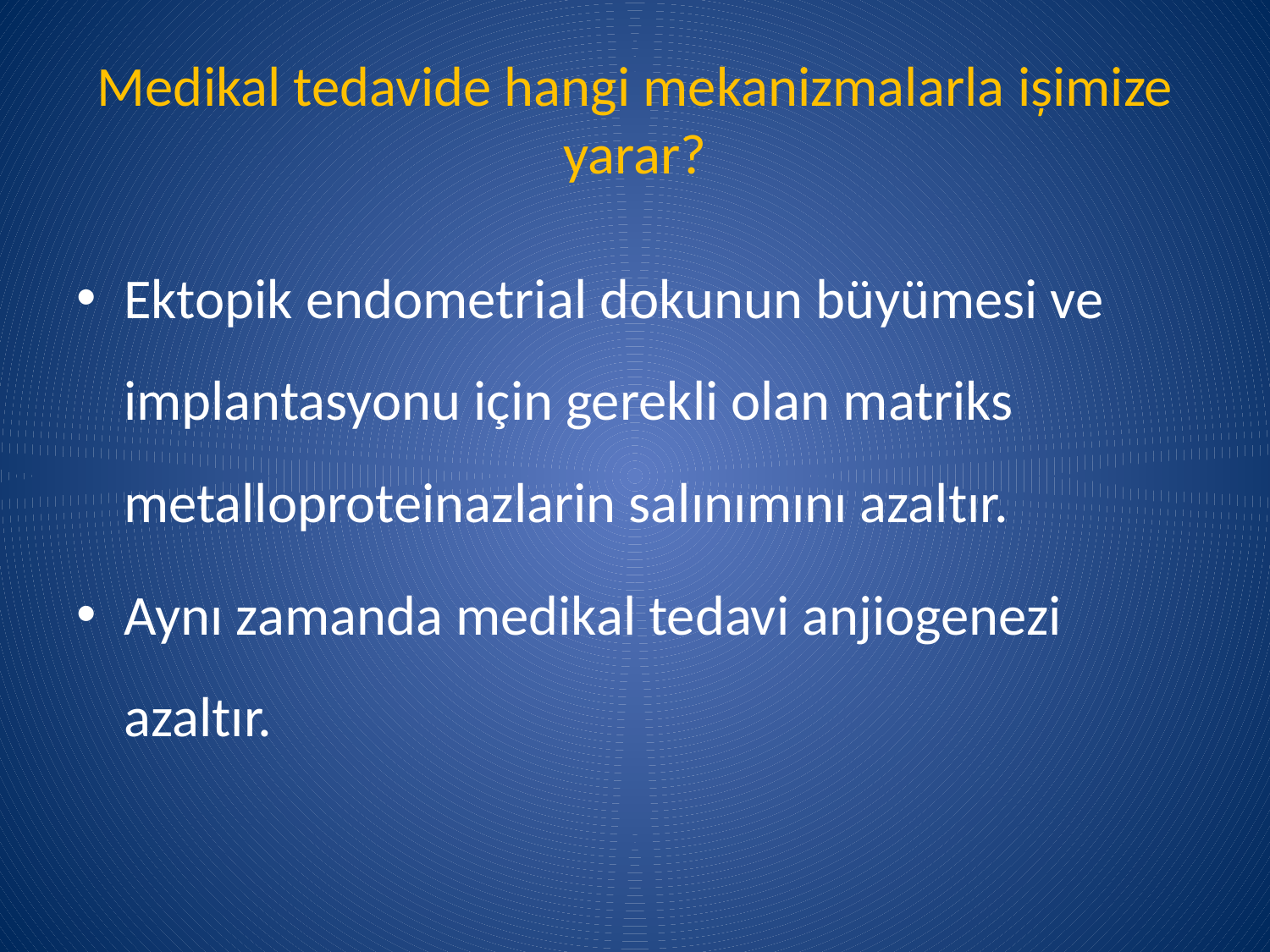

# Medikal tedavide hangi mekanizmalarla ișimize yarar?
Ektopik endometrial dokunun büyümesi ve implantasyonu için gerekli olan matriks metalloproteinazlarin salınımını azaltır.
Aynı zamanda medikal tedavi anjiogenezi azaltır.